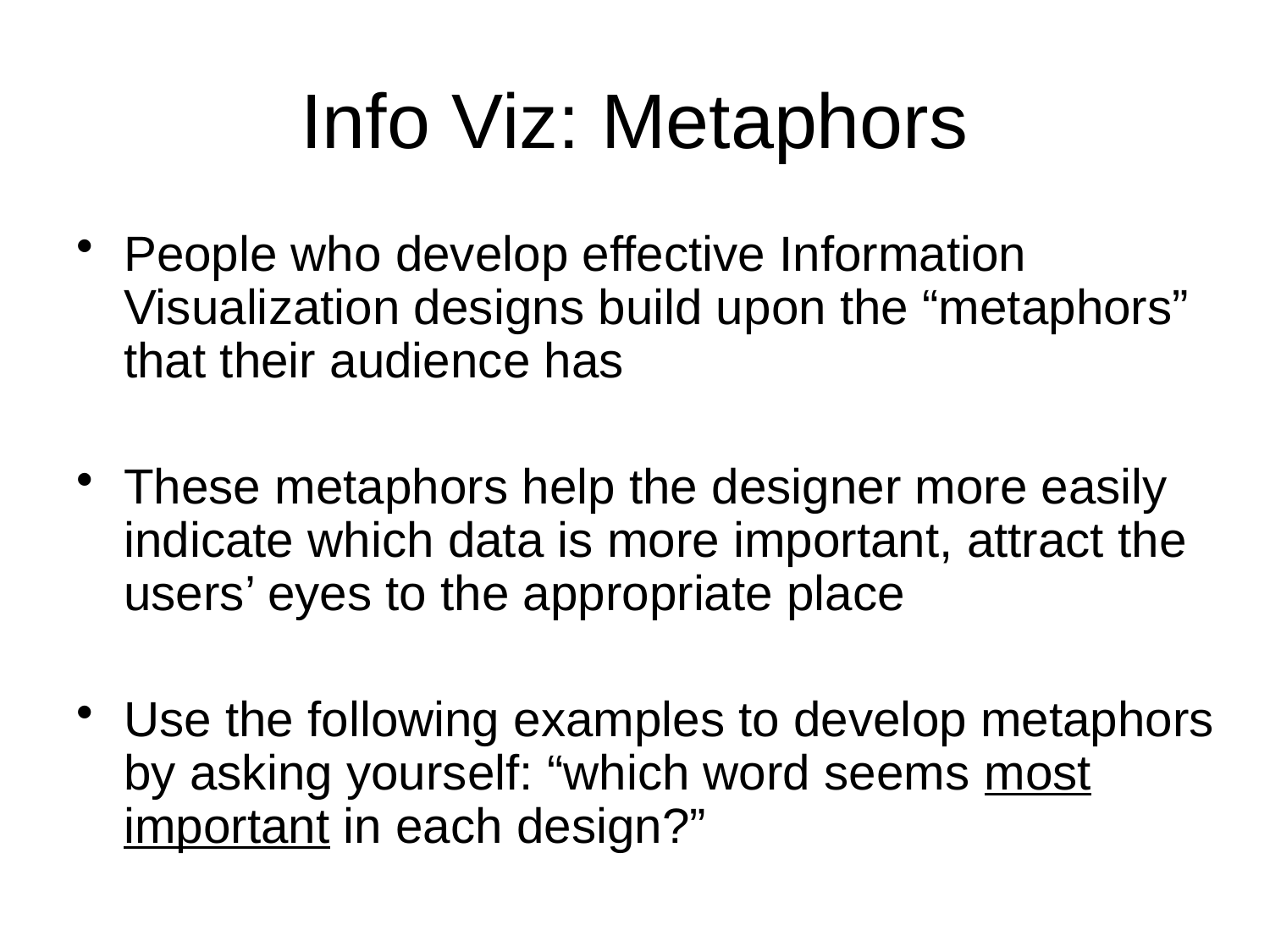

# Info Viz: Metaphors
People who develop effective Information Visualization designs build upon the “metaphors” that their audience has

These metaphors help the designer more easily indicate which data is more important, attract the users’ eyes to the appropriate place

Use the following examples to develop metaphors by asking yourself: “which word seems most important in each design?”